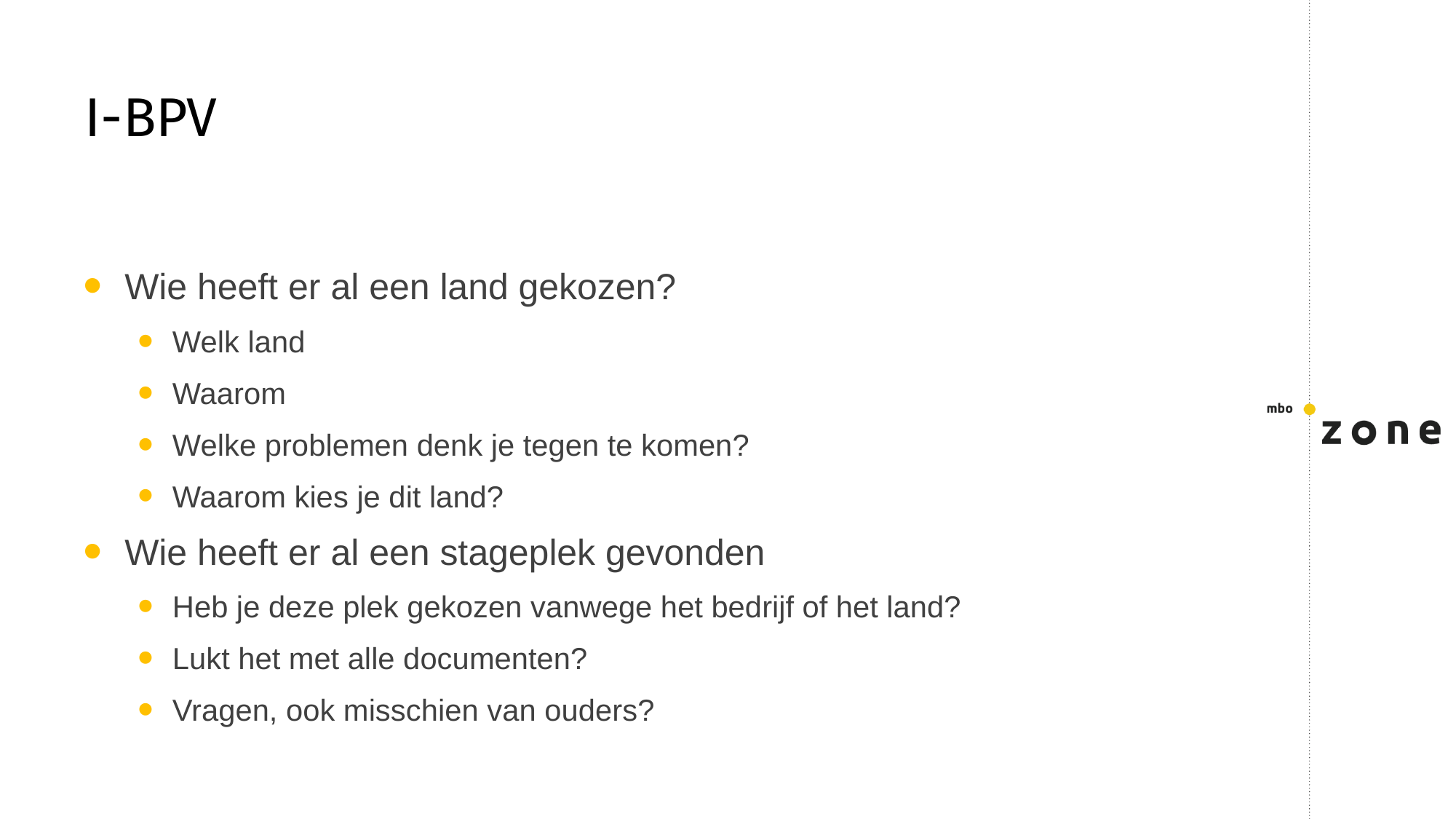

I-BPV
Wie heeft er al een land gekozen?
Welk land
Waarom
Welke problemen denk je tegen te komen?
Waarom kies je dit land?
Wie heeft er al een stageplek gevonden
Heb je deze plek gekozen vanwege het bedrijf of het land?
Lukt het met alle documenten?
Vragen, ook misschien van ouders?